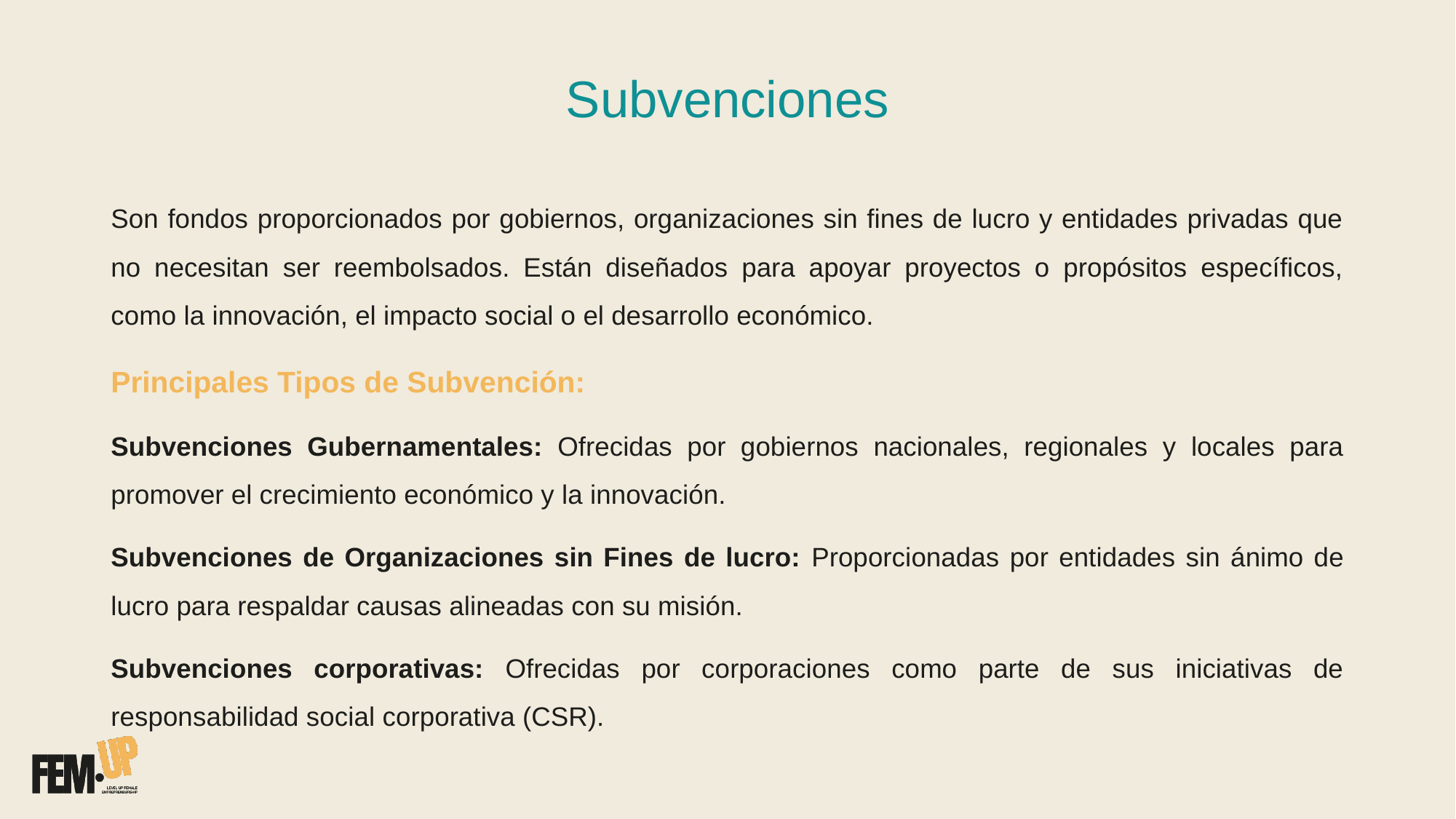

# Subvenciones
Son fondos proporcionados por gobiernos, organizaciones sin fines de lucro y entidades privadas que no necesitan ser reembolsados. Están diseñados para apoyar proyectos o propósitos específicos, como la innovación, el impacto social o el desarrollo económico.
Principales Tipos de Subvención:
Subvenciones Gubernamentales: Ofrecidas por gobiernos nacionales, regionales y locales para promover el crecimiento económico y la innovación.
Subvenciones de Organizaciones sin Fines de lucro: Proporcionadas por entidades sin ánimo de lucro para respaldar causas alineadas con su misión.
Subvenciones corporativas: Ofrecidas por corporaciones como parte de sus iniciativas de responsabilidad social corporativa (CSR).